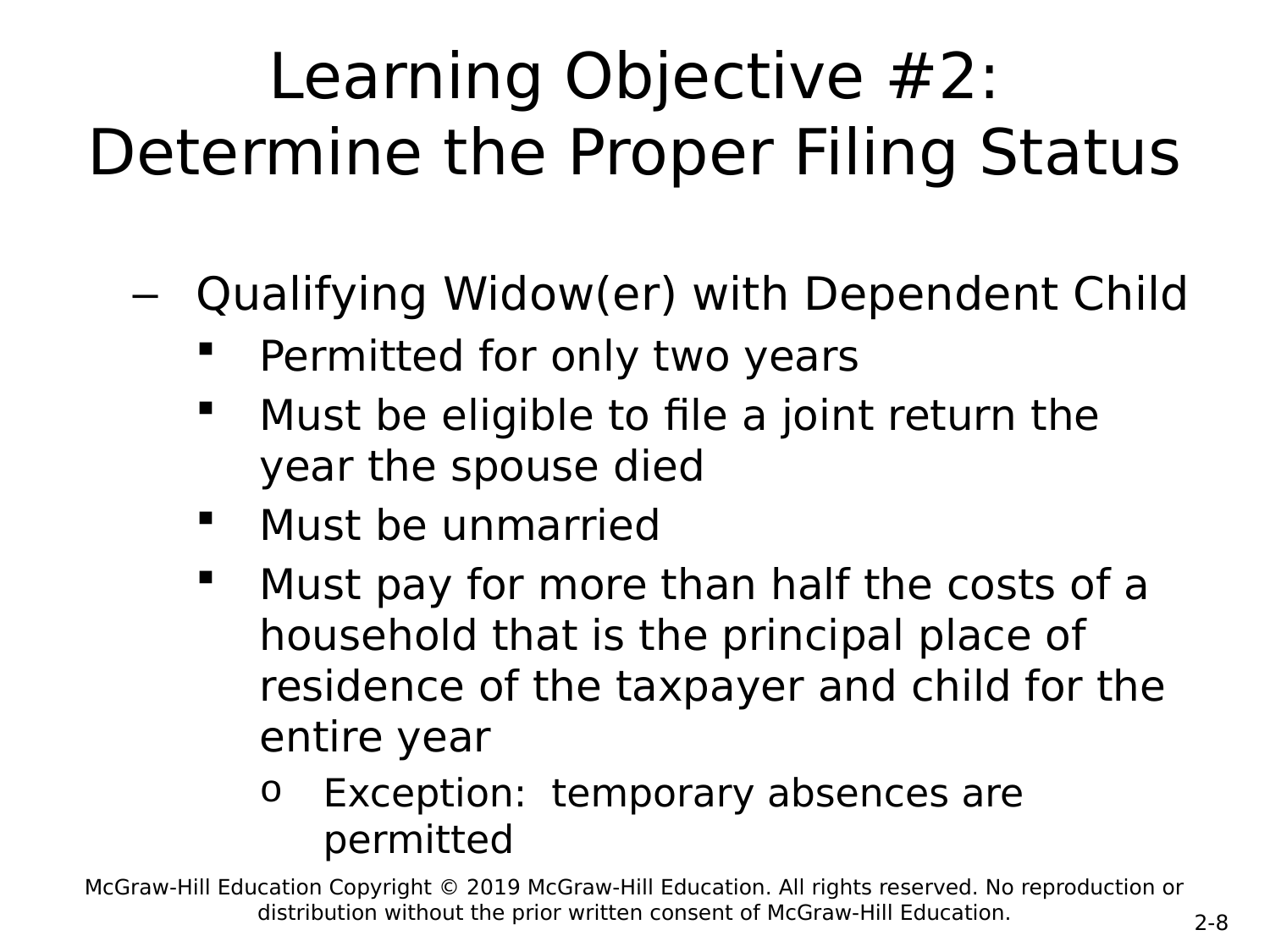

# Learning Objective #2: Determine the Proper Filing Status
Qualifying Widow(er) with Dependent Child
Permitted for only two years
Must be eligible to file a joint return the year the spouse died
Must be unmarried
Must pay for more than half the costs of a household that is the principal place of residence of the taxpayer and child for the entire year
Exception:  temporary absences are permitted
McGraw-Hill Education Copyright © 2019 McGraw-Hill Education. All rights reserved. No reproduction or distribution without the prior written consent of McGraw-Hill Education.
2-8